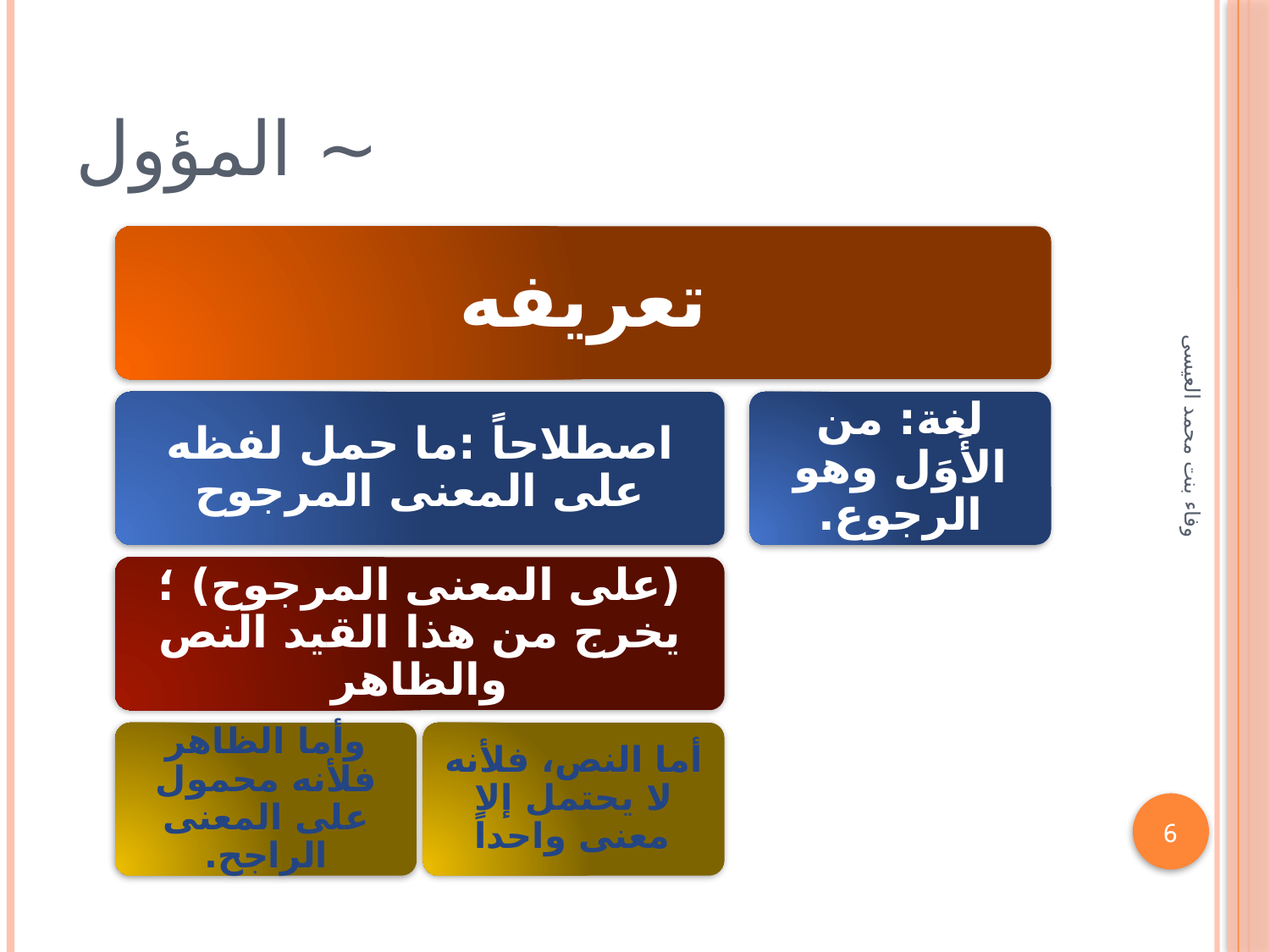

# ~ المؤول
تعريفه
اصطلاحاً :ما حمل لفظه على المعنى المرجوح
(على المعنى المرجوح) ؛ يخرج من هذا القيد النص والظاهر
وأما الظاهر فلأنه محمول على المعنى الراجح.
أما النص، فلأنه لا يحتمل إلا معنى واحداً
لغة: من الأَوَل وهو الرجوع.
وفاء بنت محمد العيسى
6